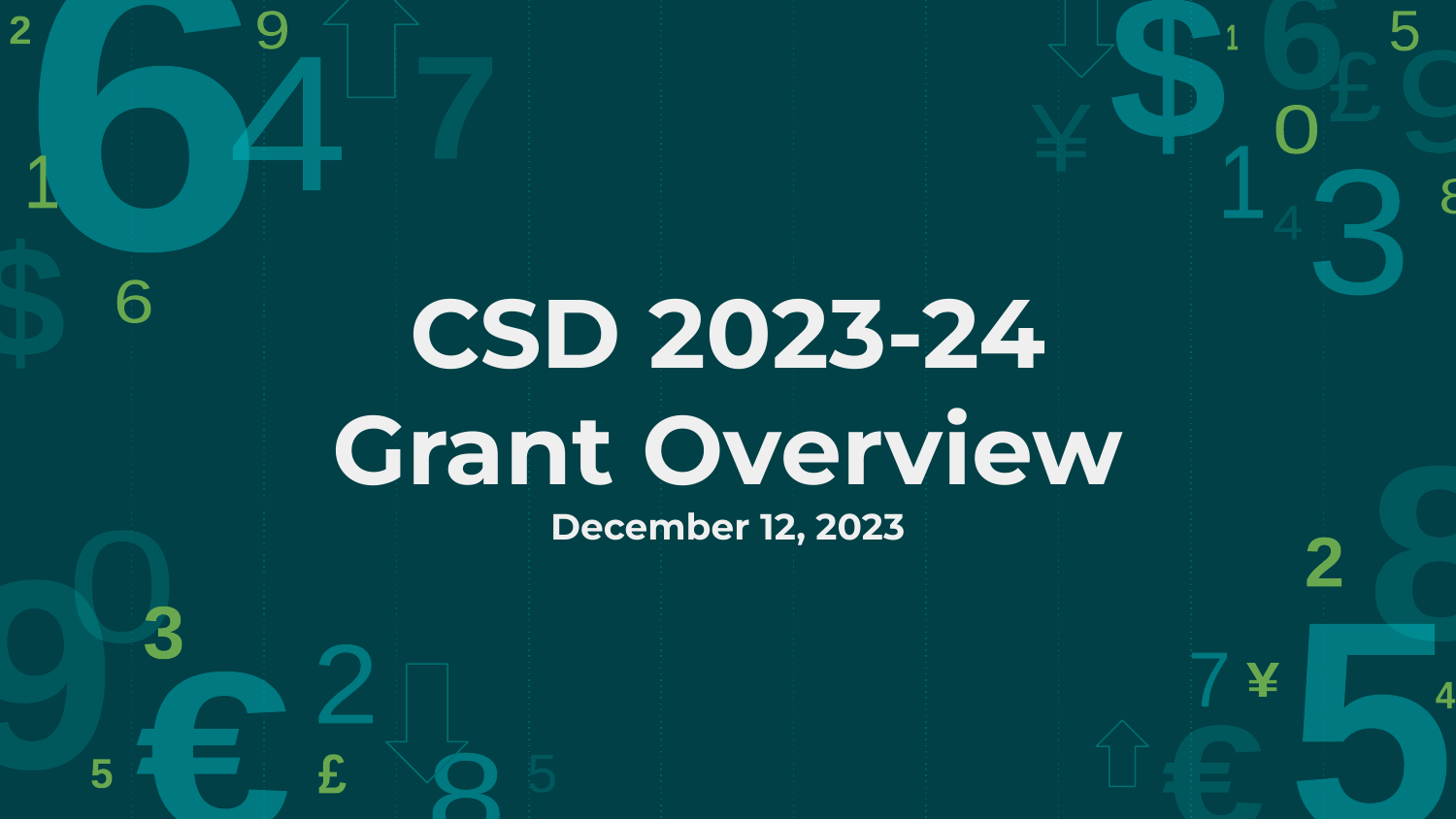

# CSD 2023-24 Grant Overview
December 12, 2023